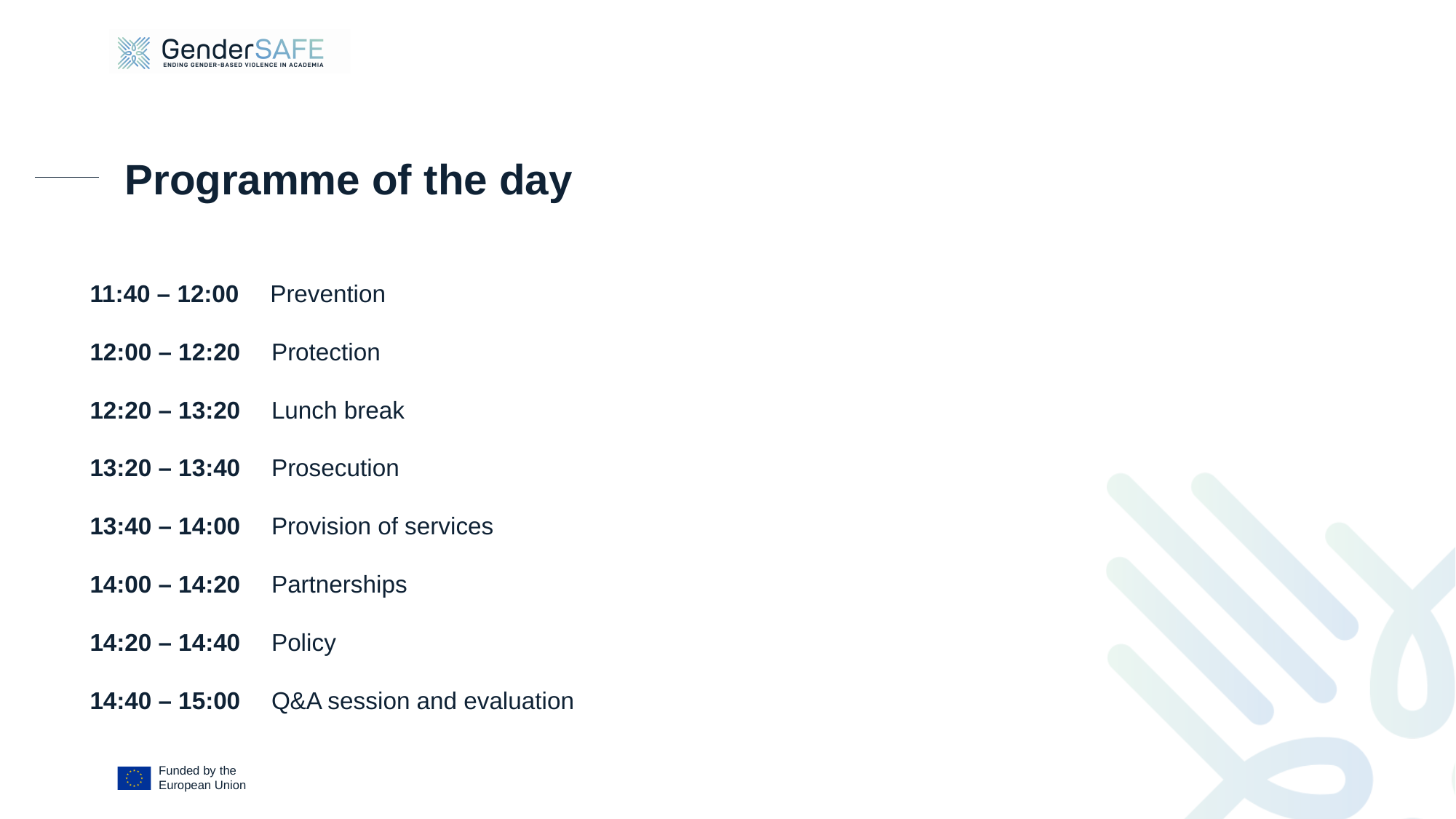

Programme of the day
11:40 – 12:00  Prevention

12:00 – 12:20  Protection

12:20 – 13:20  Lunch break

13:20 – 13:40  Prosecution

13:40 – 14:00  Provision of services

14:00 – 14:20  Partnerships

14:20 – 14:40  Policy

14:40 – 15:00  Q&A session and evaluation